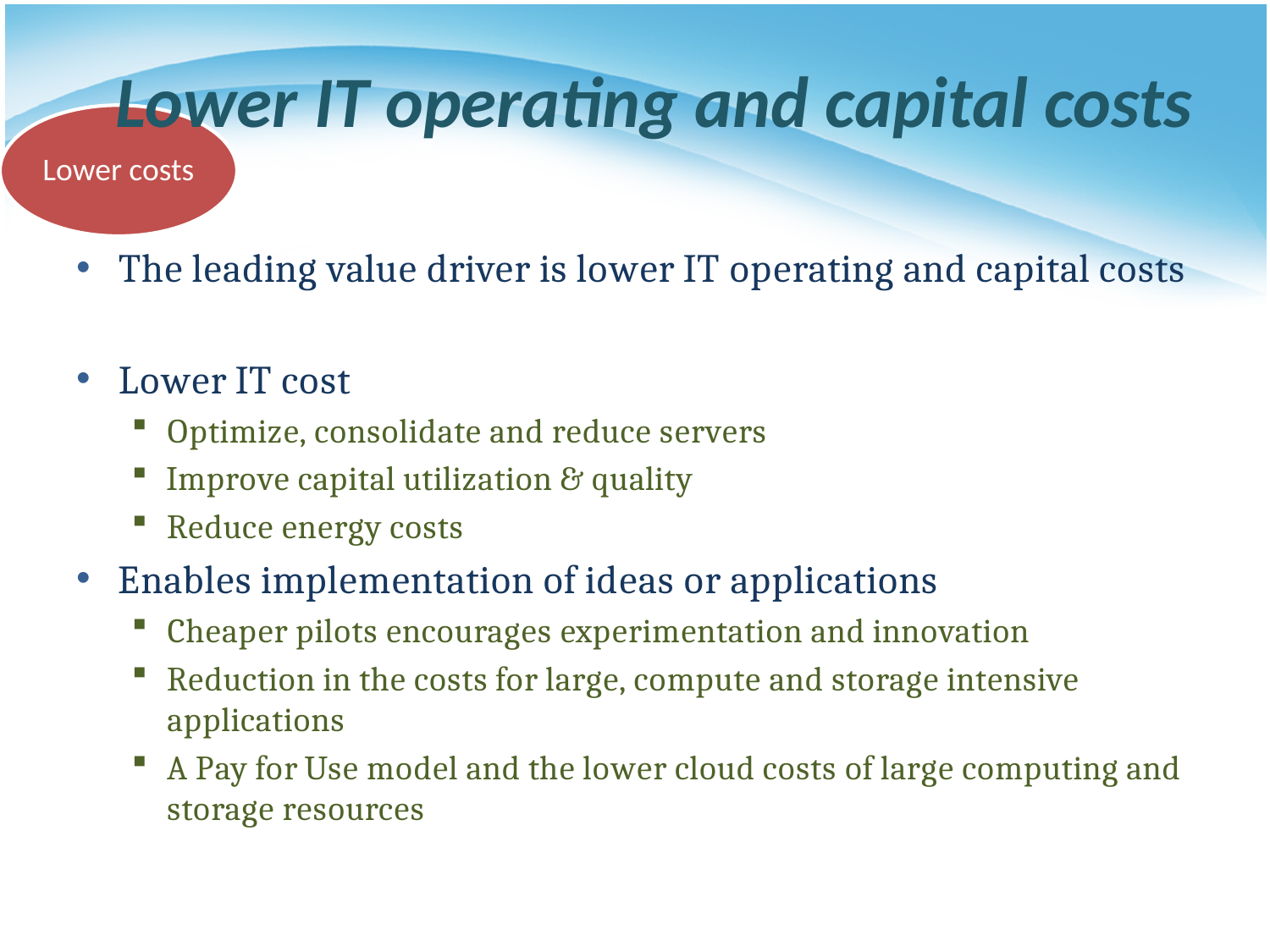

# Lower IT operating and capital costs

Lower costs
The leading value driver is lower IT operating and capital costs

Lower IT cost
Optimize, consolidate and reduce servers
Improve capital utilization & quality
Reduce energy costs
Enables implementation of ideas or applications
Cheaper pilots encourages experimentation and innovation
Reduction in the costs for large, compute and storage intensive applications
A Pay for Use model and the lower cloud costs of large computing and storage resources